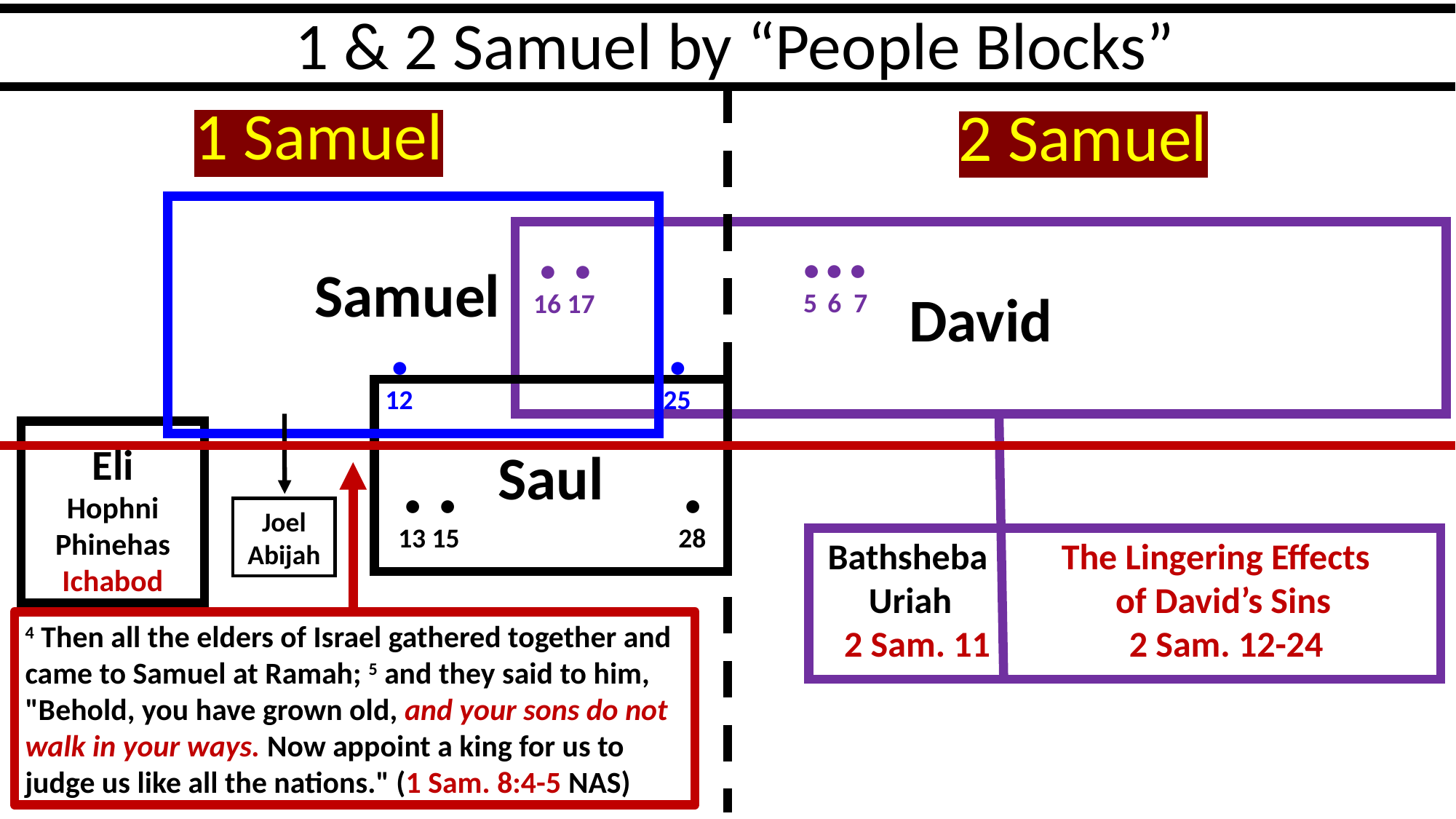

# 1 & 2 Samuel by “People Blocks”
1 Samuel
2 Samuel
          Samuel

David
 ● ●   ●
 5            6  7
 ●   ●
16 17
  ●
 12
  ●
 25
Saul
Eli
Hophni Phinehas
Ichabod
  ●
 28
 ●   ●
13 15
Joel
Abijah
 Bathsheba         The Lingering Effects
      Uriah                    of David’s Sins
   2 Sam. 11                 2 Sam. 12-24
4 Then all the elders of Israel gathered together and came to Samuel at Ramah; 5 and they said to him, "Behold, you have grown old, and your sons do not walk in your ways. Now appoint a king for us to judge us like all the nations." (1 Sam. 8:4-5 NAS)